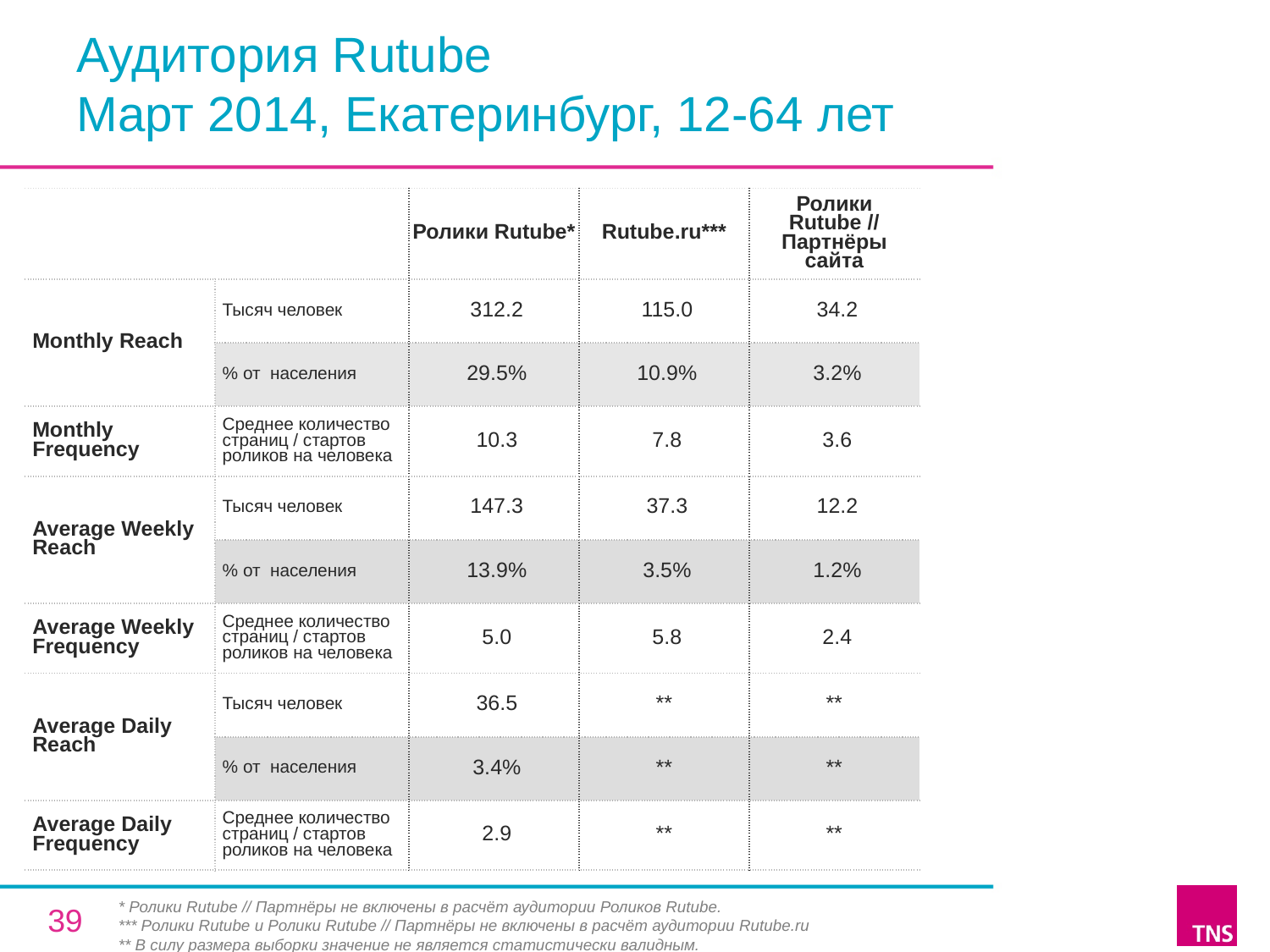

# Аудитория Rutube Март 2014, Екатеринбург, 12-64 лет
|  |  | Ролики Rutube\* | Rutube.ru\*\*\* | Ролики Rutube // Партнёры сайта |
| --- | --- | --- | --- | --- |
| Monthly Reach | Тысяч человек | 312.2 | 115.0 | 34.2 |
|  | % от населения | 29.5% | 10.9% | 3.2% |
| Monthly Frequency | Среднее количество страниц / стартов роликов на человека | 10.3 | 7.8 | 3.6 |
| Average Weekly Reach | Тысяч человек | 147.3 | 37.3 | 12.2 |
|  | % от населения | 13.9% | 3.5% | 1.2% |
| Average Weekly Frequency | Среднее количество страниц / стартов роликов на человека | 5.0 | 5.8 | 2.4 |
| Average Daily Reach | Тысяч человек | 36.5 | \*\* | \*\* |
|  | % от населения | 3.4% | \*\* | \*\* |
| Average Daily Frequency | Среднее количество страниц / стартов роликов на человека | 2.9 | \*\* | \*\* |
* Ролики Rutube // Партнёры не включены в расчёт аудитории Роликов Rutube.
*** Ролики Rutube и Ролики Rutube // Партнёры не включены в расчёт аудитории Rutube.ru
** В силу размера выборки значение не является статистически валидным.
39